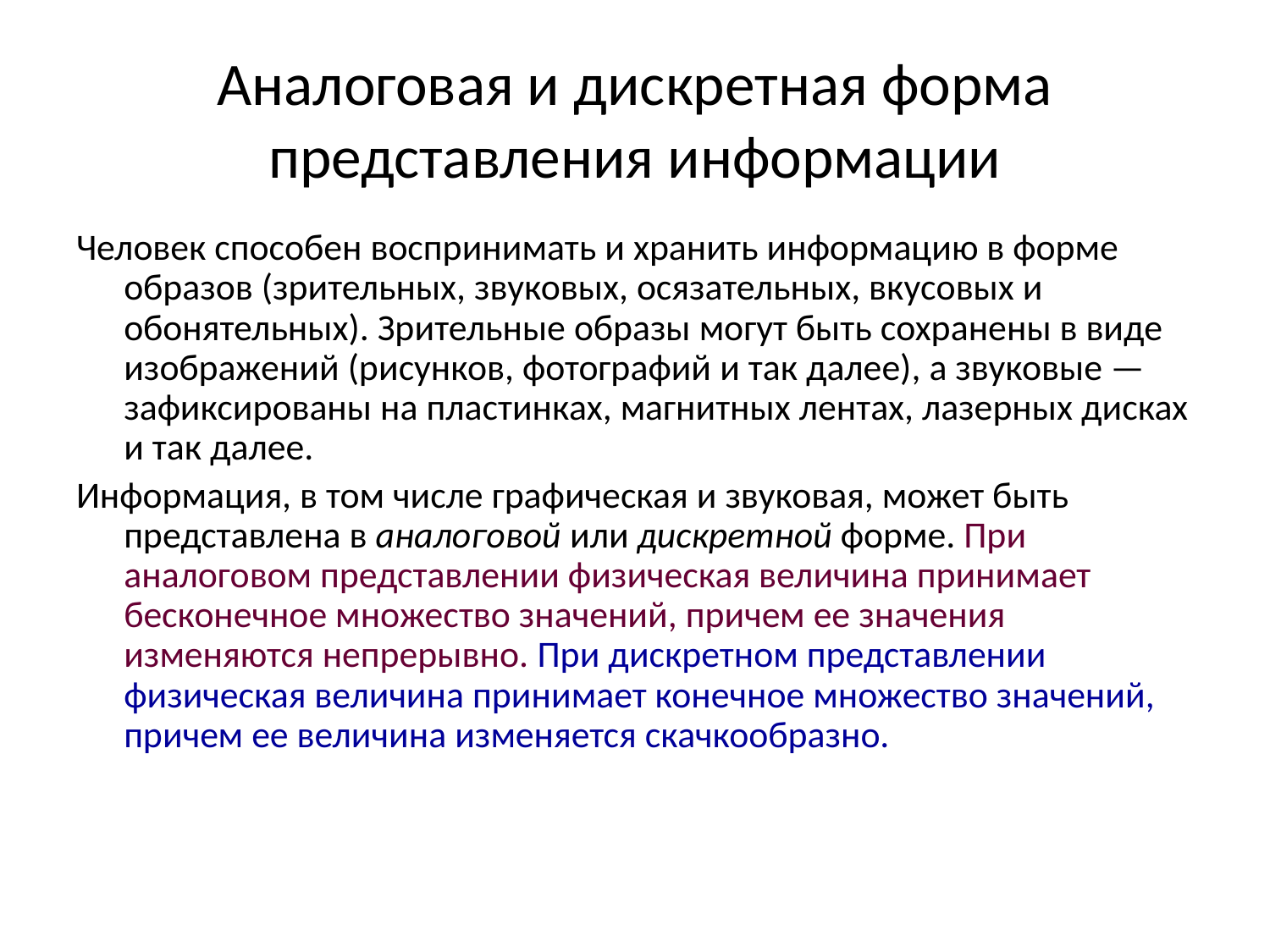

# Аналоговая и дискретная форма представления информации
Человек способен воспринимать и хранить информацию в форме образов (зрительных, звуковых, осязательных, вкусовых и обонятельных). Зрительные образы могут быть сохранены в виде изображений (рисунков, фотографий и так далее), а звуковые — зафиксированы на пластинках, магнитных лентах, лазерных дисках и так далее.
Информация, в том числе графическая и звуковая, может быть представлена в аналоговой или дискретной форме. При аналоговом представлении физическая величина принимает бесконечное множество значений, причем ее значения изменяются непрерывно. При дискретном представлении физическая величина принимает конечное множество значений, причем ее величина изменяется скачкообразно.